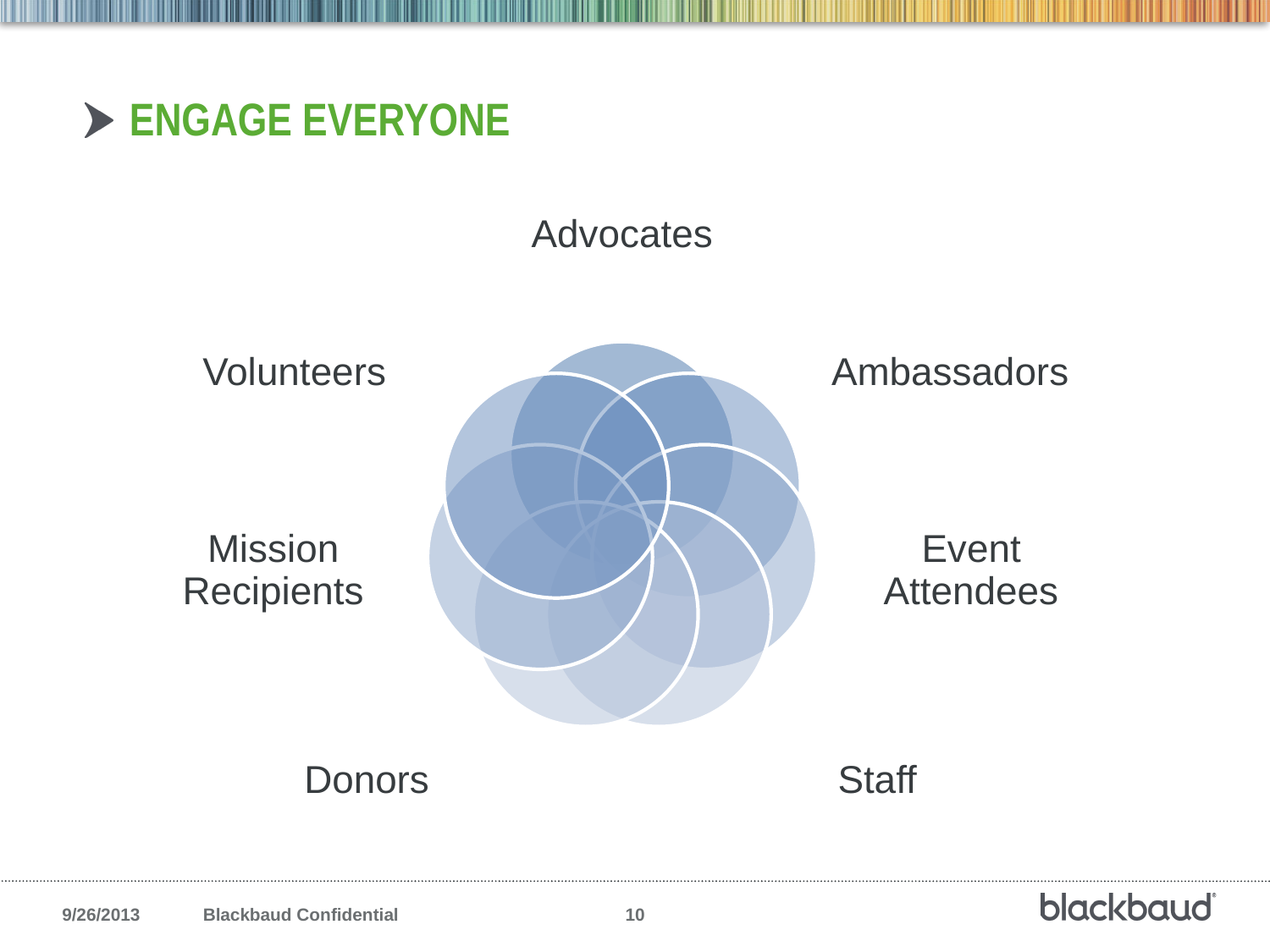

# Engage Everyone
Advocates
Ambassadors
Event Attendees
Staff
Donors
Mission Recipients
Volunteers